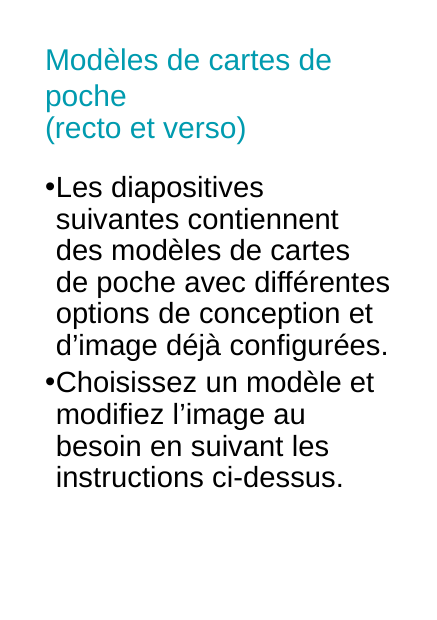

# Modèles de cartes de poche
(recto et verso)
Les diapositives suivantes contiennent des modèles de cartes de poche avec différentes options de conception et d’image déjà configurées.
Choisissez un modèle et modifiez l’image au besoin en suivant les instructions ci-dessus.